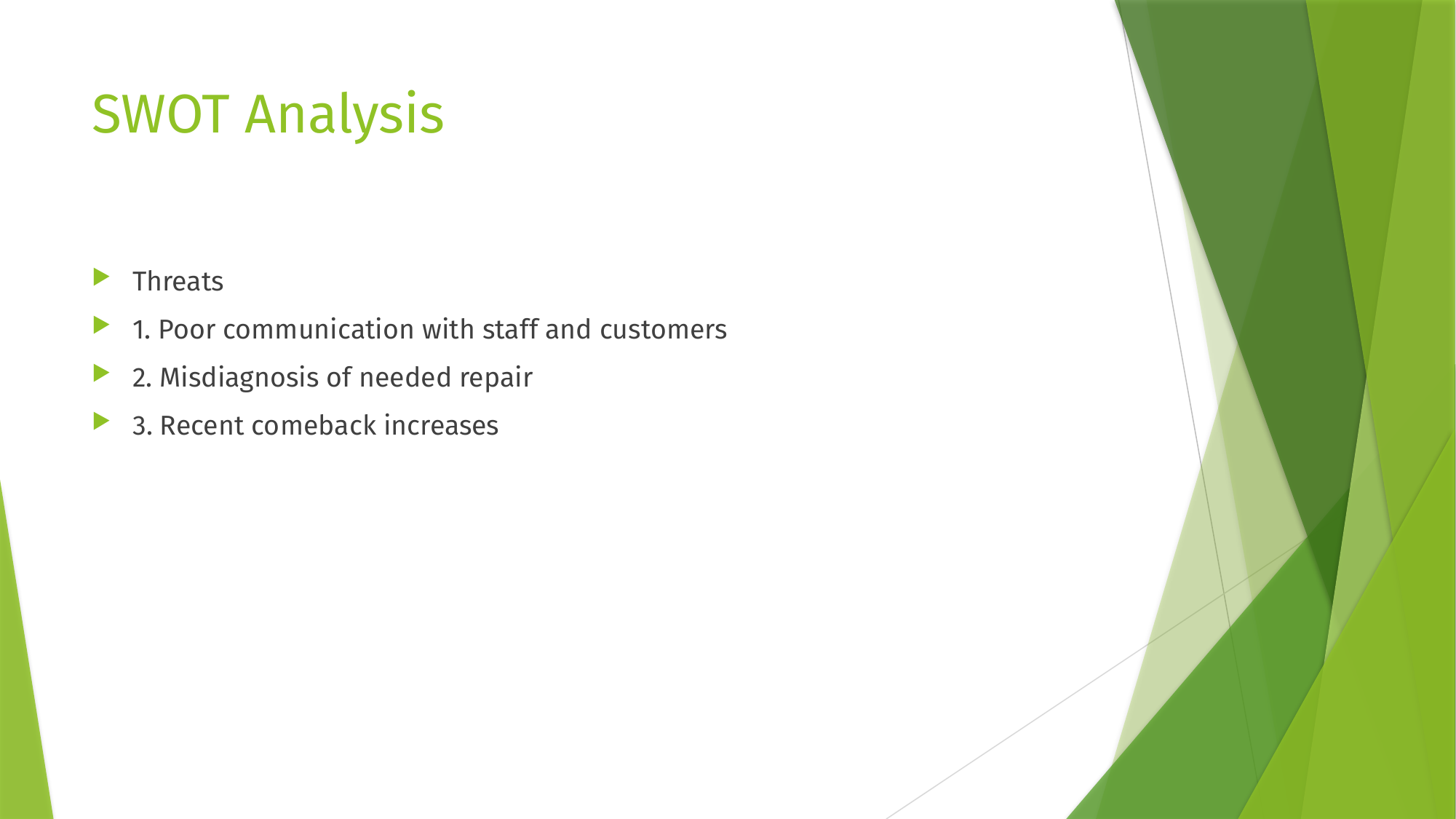

# SWOT Analysis
Threats
1. Poor communication with staff and customers
2. Misdiagnosis of needed repair
3. Recent comeback increases